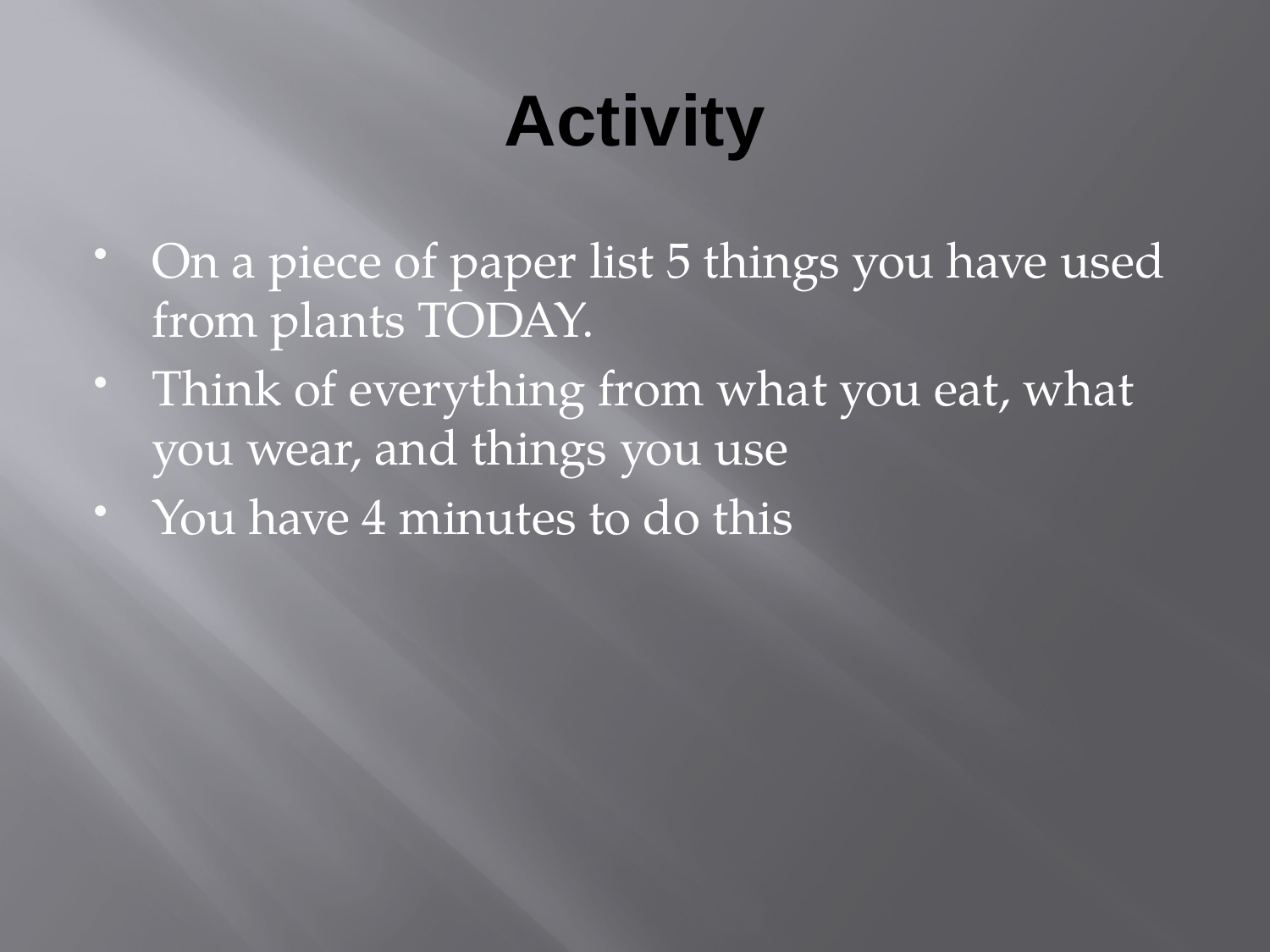

# Activity
On a piece of paper list 5 things you have used from plants TODAY.
Think of everything from what you eat, what you wear, and things you use
You have 4 minutes to do this